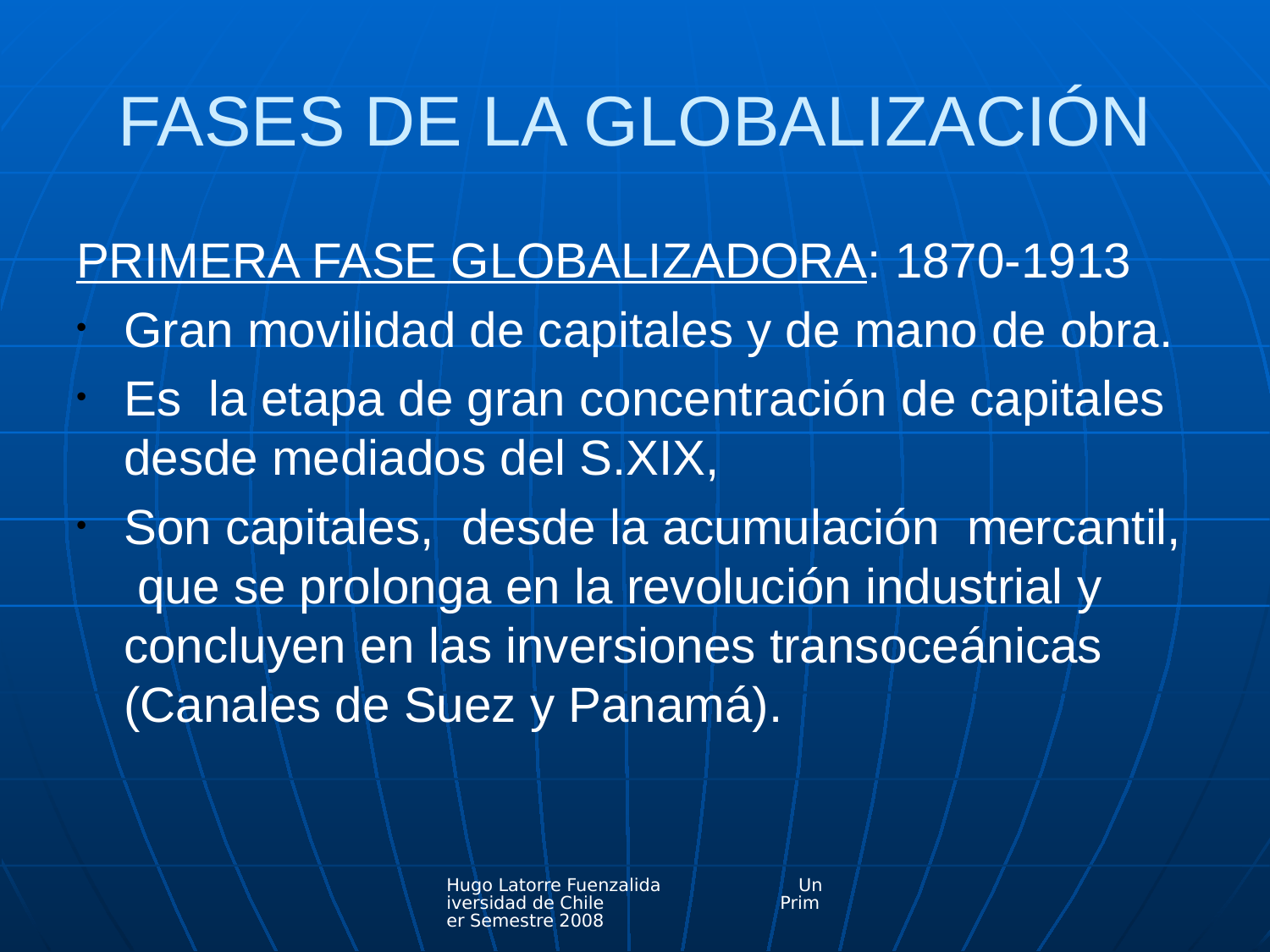

# FASES DE LA GLOBALIZACIÓN
PRIMERA FASE GLOBALIZADORA: 1870-1913
Gran movilidad de capitales y de mano de obra.
Es  la etapa de gran concentración de capitales  desde mediados del S.XIX,
Son capitales,  desde la acumulación  mercantil,  que se prolonga en la revolución industrial y  concluyen en las inversiones transoceánicas  (Canales de Suez y Panamá).
Hugo Latorre Fuenzalida                         Universidad de Chile                                Primer Semestre 2008